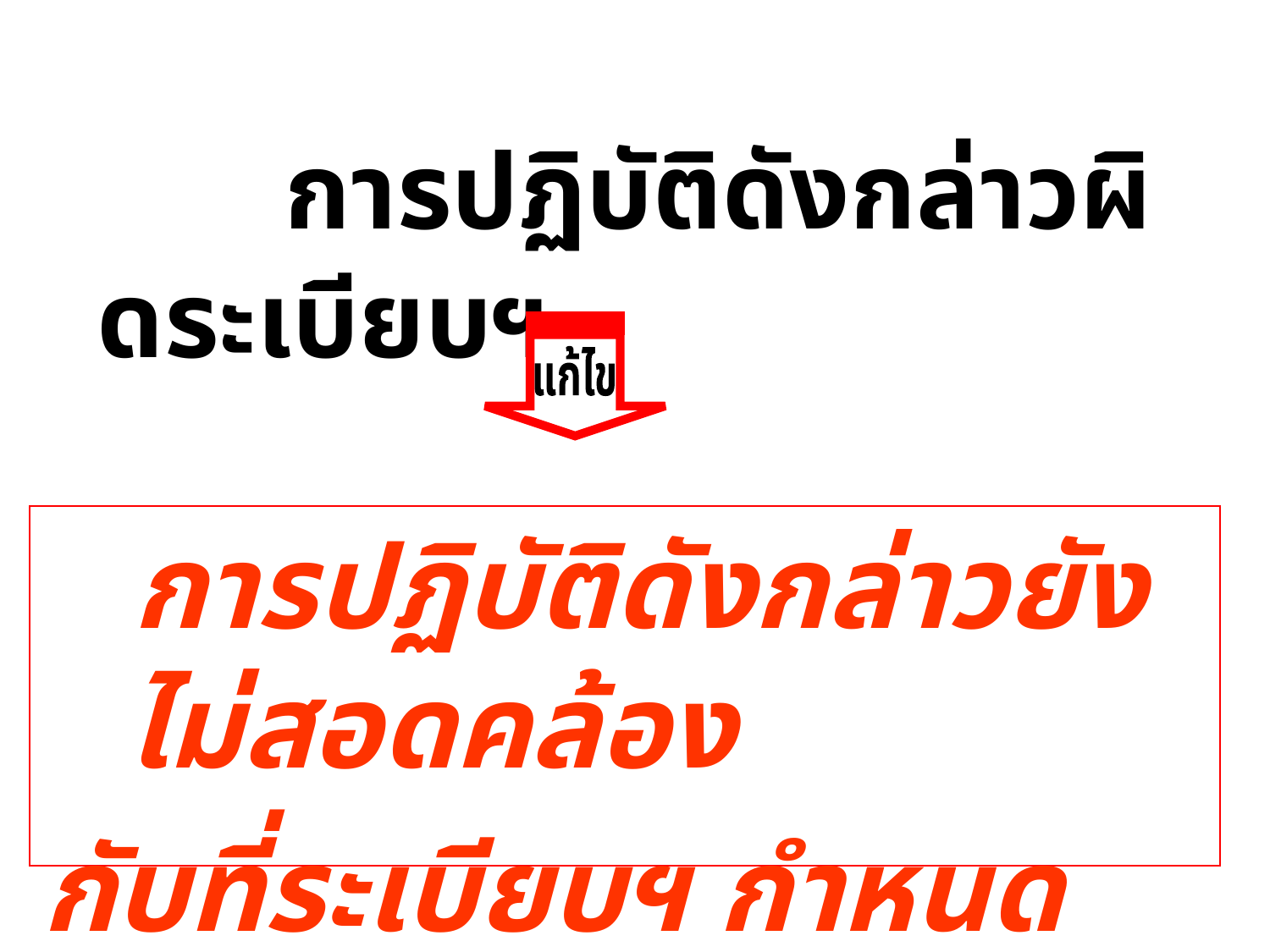

การปฏิบัติดังกล่าวผิดระเบียบฯ

แก้ไข
   การปฏิบัติดังกล่าวยังไม่สอดคล้อง
กับที่ระเบียบฯ กำหนด